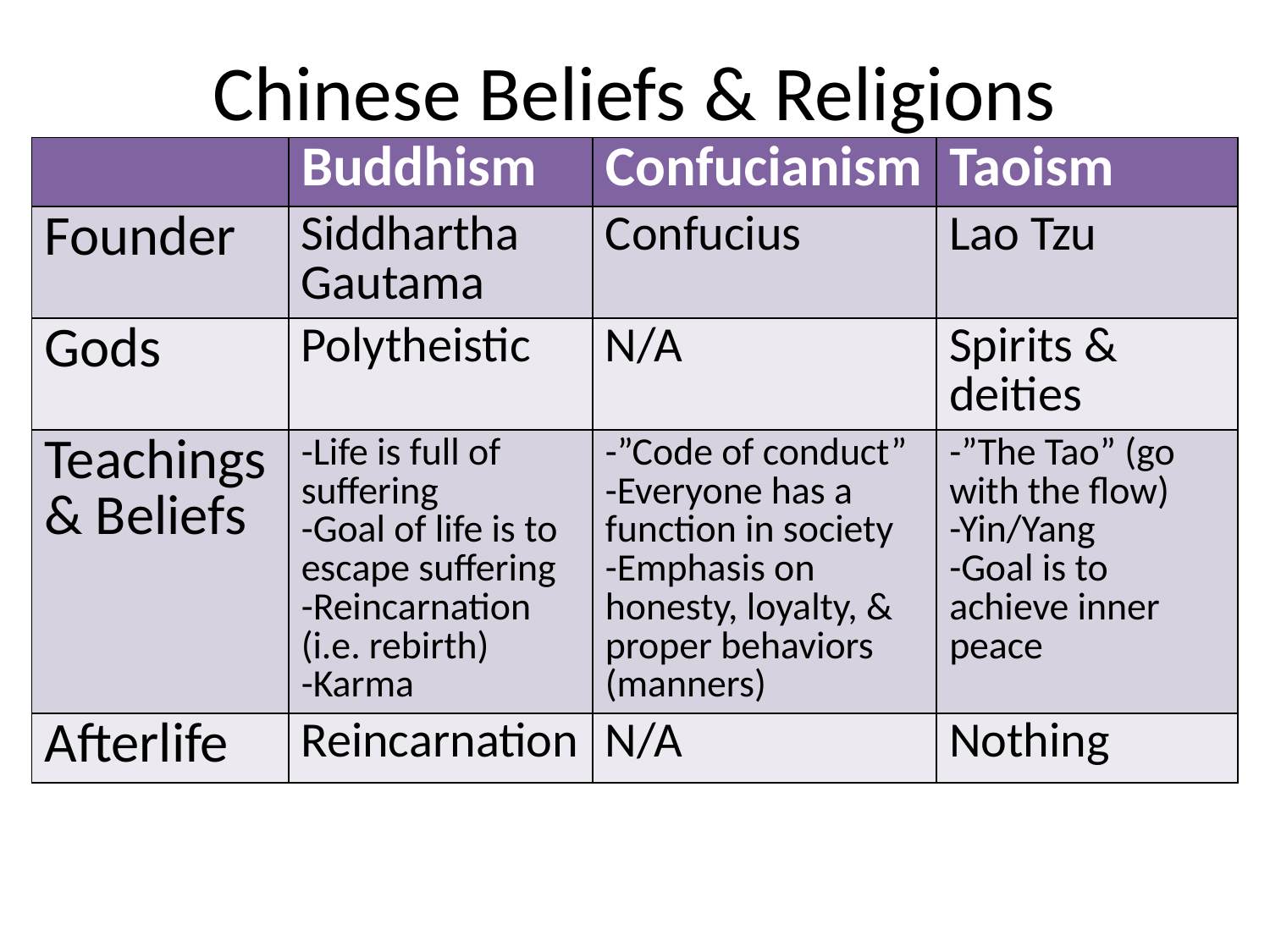

# Chinese Beliefs & Religions
|  | Buddhism | Confucianism | Taoism |
| --- | --- | --- | --- |
| Founder | Siddhartha Gautama | Confucius | Lao Tzu |
| Gods | Polytheistic | N/A | Spirits & deities |
| Teachings & Beliefs | -Life is full of suffering -Goal of life is to escape suffering -Reincarnation (i.e. rebirth) -Karma | -”Code of conduct” -Everyone has a function in society -Emphasis on honesty, loyalty, & proper behaviors (manners) | -”The Tao” (go with the flow) -Yin/Yang -Goal is to achieve inner peace |
| Afterlife | Reincarnation | N/A | Nothing |